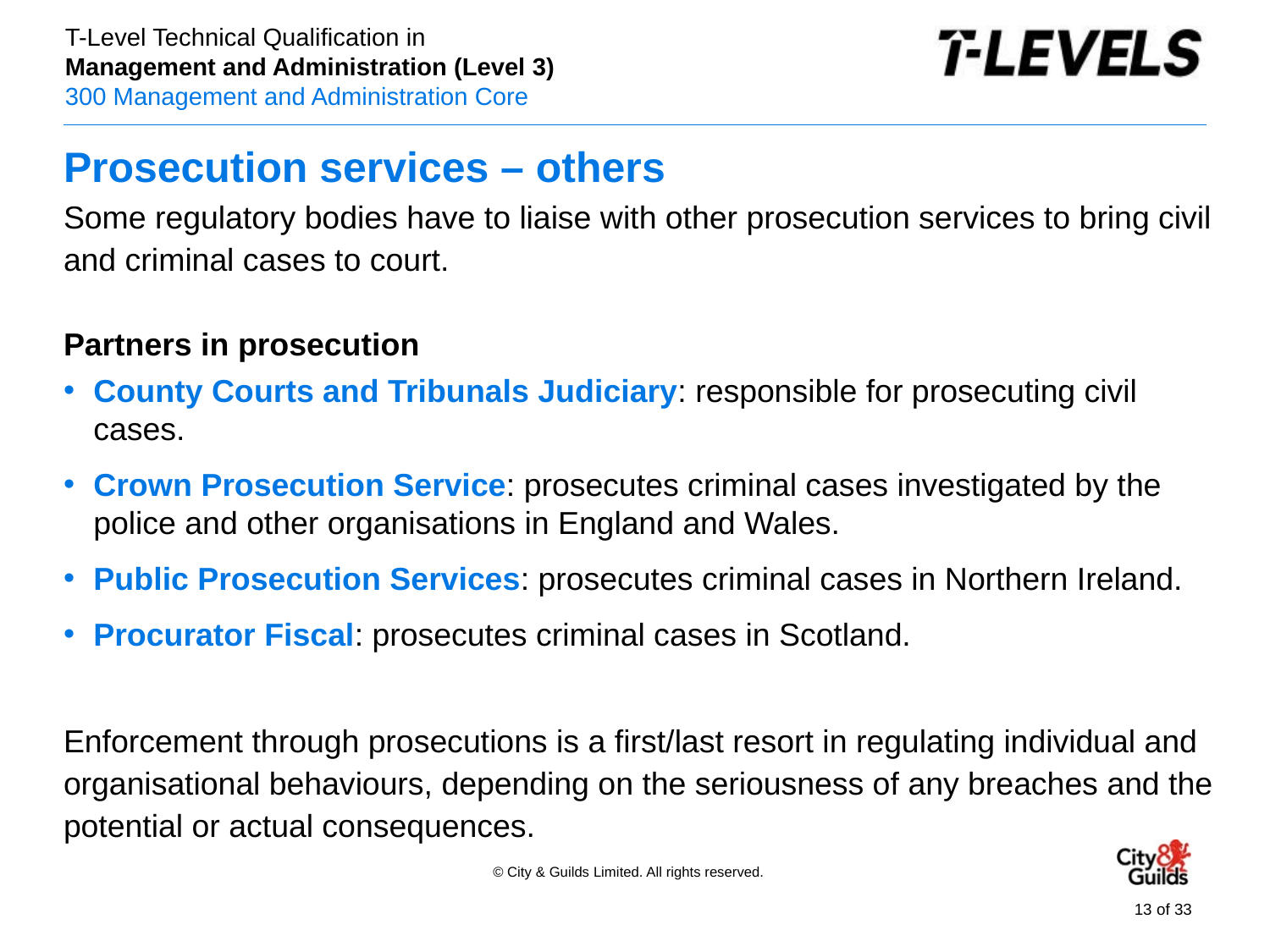

# Prosecution services – others
Some regulatory bodies have to liaise with other prosecution services to bring civil and criminal cases to court.

Partners in prosecution
County Courts and Tribunals Judiciary: responsible for prosecuting civil cases.
Crown Prosecution Service: prosecutes criminal cases investigated by the police and other organisations in England and Wales.
Public Prosecution Services: prosecutes criminal cases in Northern Ireland.
Procurator Fiscal: prosecutes criminal cases in Scotland.

Enforcement through prosecutions is a first/last resort in regulating individual and organisational behaviours, depending on the seriousness of any breaches and the potential or actual consequences.